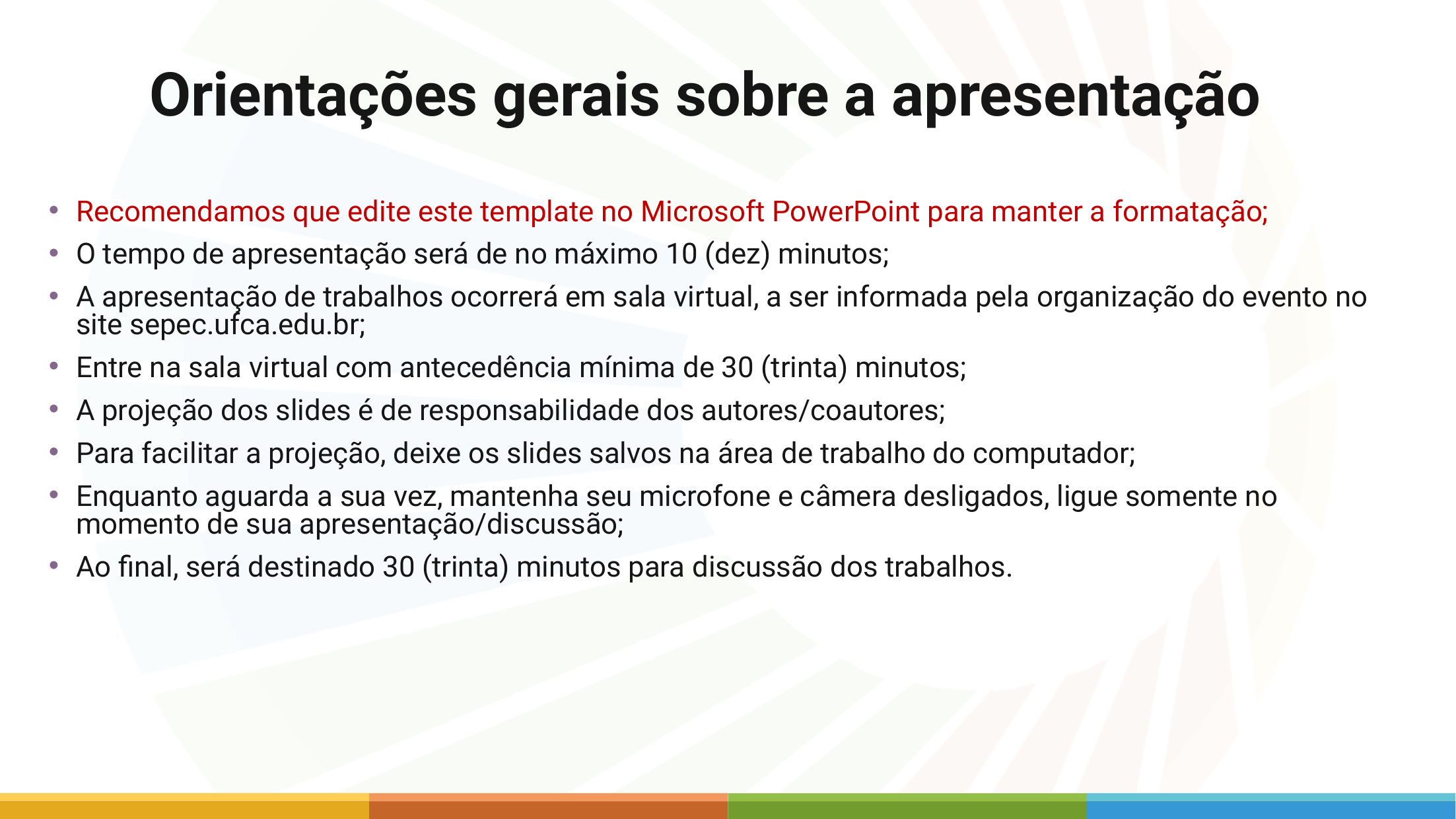

# Orientações gerais sobre a apresentação
Recomendamos que edite este template no Microsoft PowerPoint para manter a formatação;
O tempo de apresentação será de no máximo 10 (dez) minutos;
A apresentação de trabalhos ocorrerá em sala virtual, a ser informada pela organização do evento no site sepec.ufca.edu.br;
Entre na sala virtual com antecedência mínima de 30 (trinta) minutos;
A projeção dos slides é de responsabilidade dos autores/coautores;
Para facilitar a projeção, deixe os slides salvos na área de trabalho do computador;
Enquanto aguarda a sua vez, mantenha seu microfone e câmera desligados, ligue somente no momento de sua apresentação/discussão;
Ao final, será destinado 30 (trinta) minutos para discussão dos trabalhos.